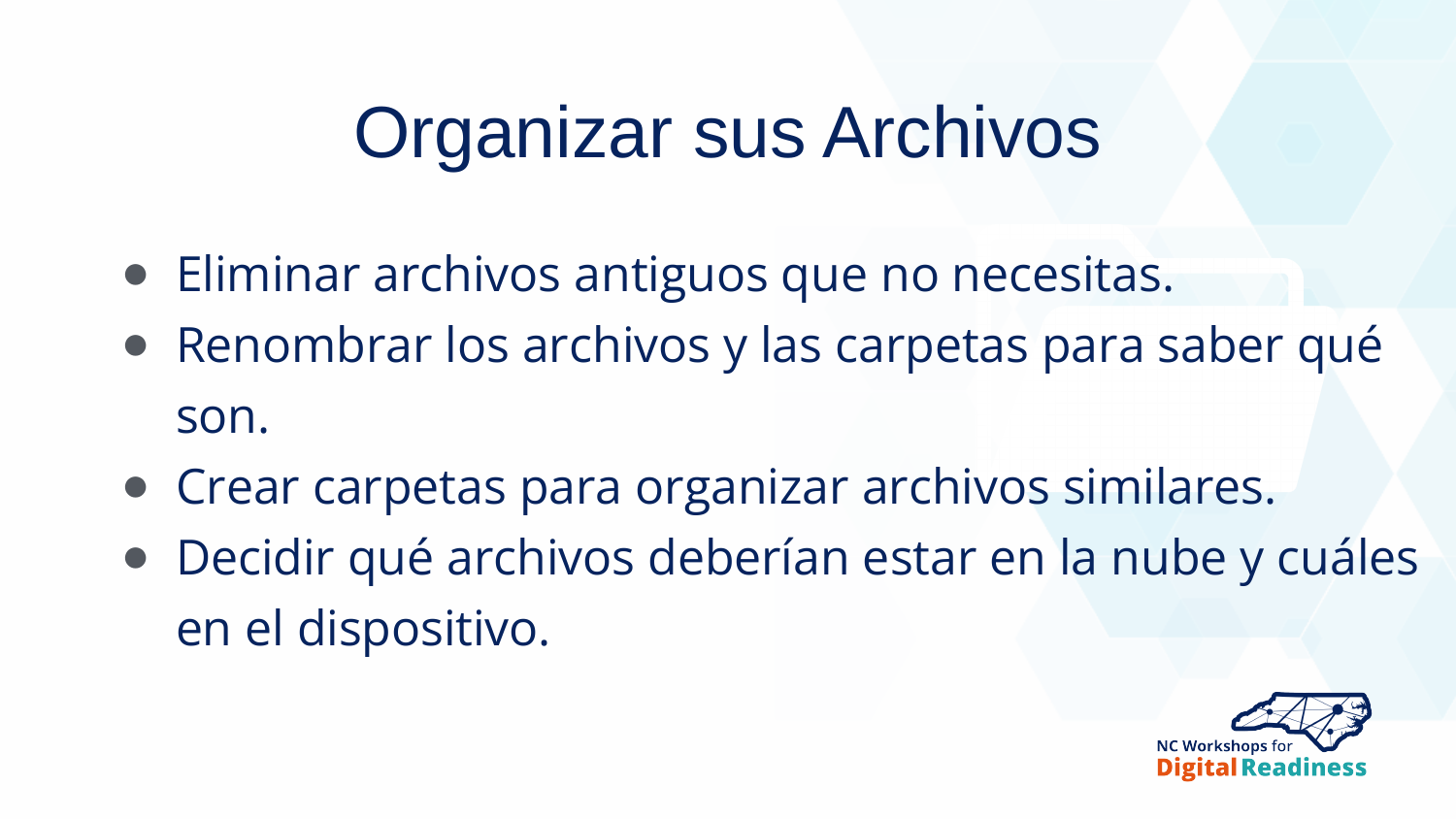

# Organizar sus Archivos
Eliminar archivos antiguos que no necesitas.
Renombrar los archivos y las carpetas para saber qué son.
Crear carpetas para organizar archivos similares.
Decidir qué archivos deberían estar en la nube y cuáles en el dispositivo.